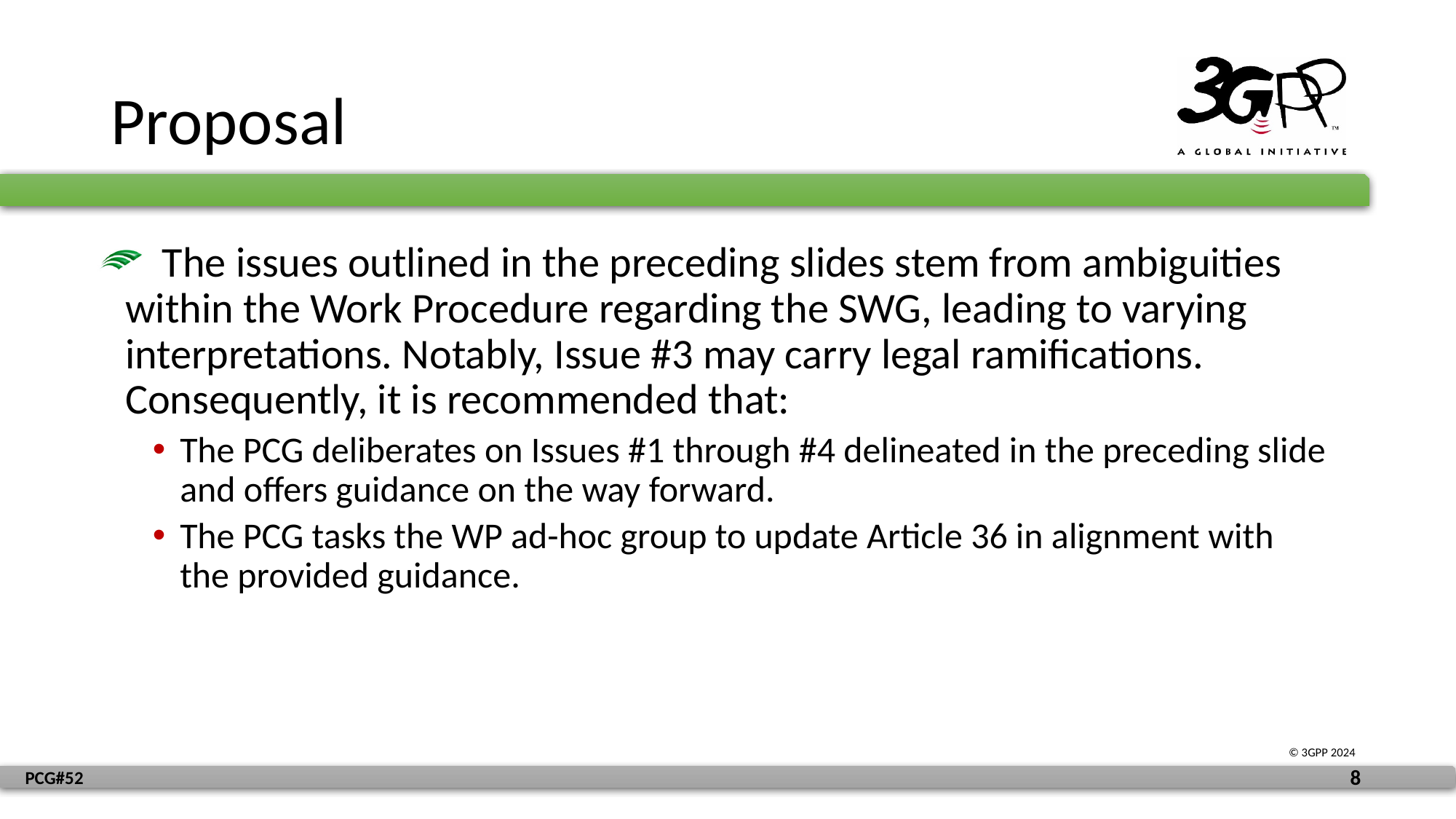

# Proposal
  The issues outlined in the preceding slides stem from ambiguities within the Work Procedure regarding the SWG, leading to varying interpretations. Notably, Issue #3 may carry legal ramifications. Consequently, it is recommended that:
The PCG deliberates on Issues #1 through #4 delineated in the preceding slide and offers guidance on the way forward.
The PCG tasks the WP ad-hoc group to update Article 36 in alignment with the provided guidance.